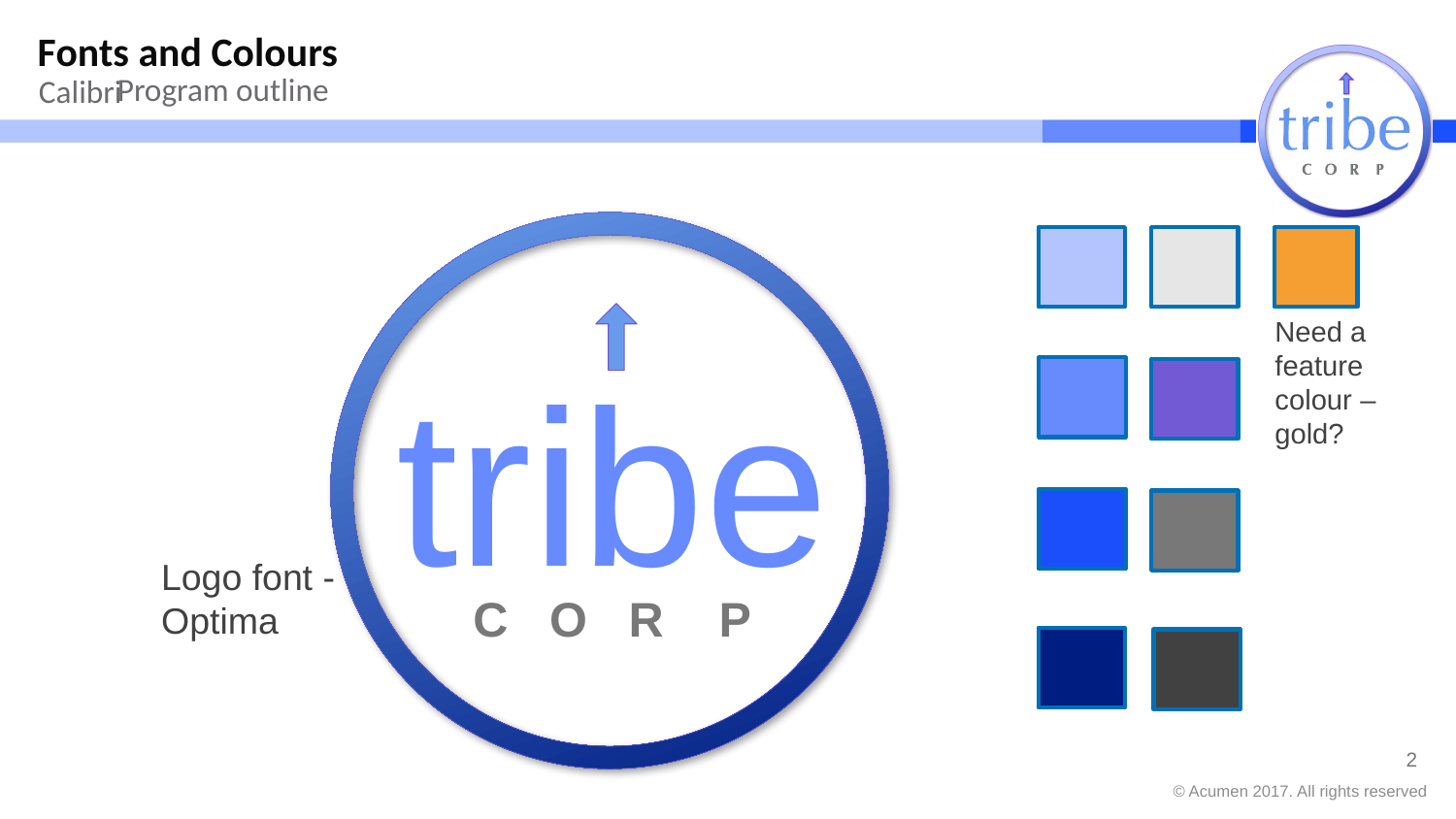

Fonts and Colours
Program outline
# Calibri

Need a feature colour – gold?

tribe

Logo font - Optima

C   O   R    P